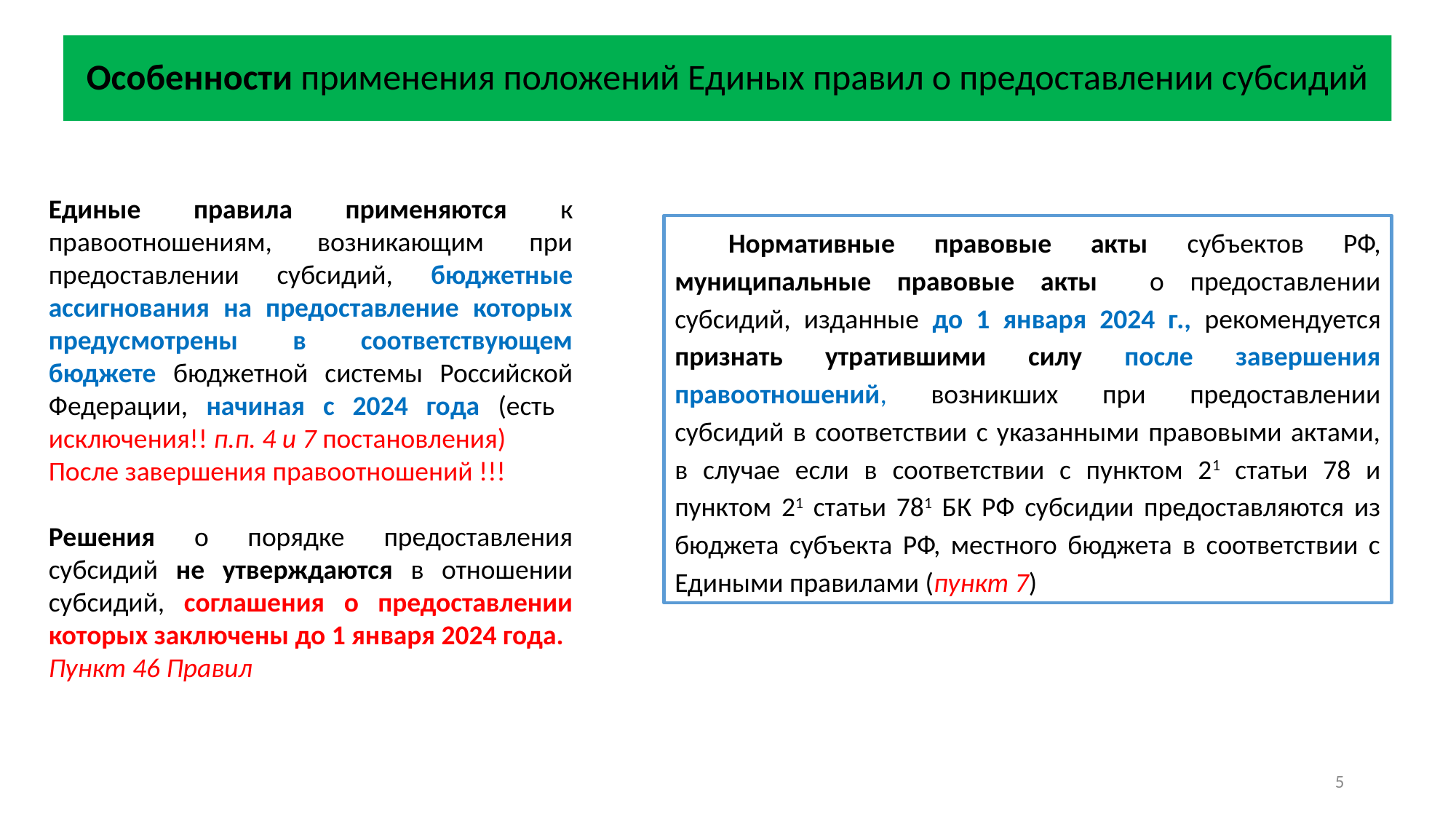

# Особенности применения положений Единых правил о предоставлении субсидий

Единые правила применяются к правоотношениям, возникающим при предоставлении субсидий, бюджетные ассигнования на предоставление которых предусмотрены в соответствующем бюджете бюджетной системы Российской Федерации, начиная с 2024 года (есть  исключения!! п.п. 4 и 7 постановления)
После завершения правоотношений !!!

Решения о порядке предоставления субсидий не утверждаются в отношении субсидий, соглашения о предоставлении которых заключены до 1 января 2024 года.
Пункт 46 Правил
Нормативные правовые акты субъектов РФ, муниципальные правовые акты  о предоставлении субсидий, изданные до 1 января 2024 г., рекомендуется признать утратившими силу после завершения правоотношений, возникших при предоставлении субсидий в соответствии с указанными правовыми актами, в случае если в соответствии с пунктом 21 статьи 78 и пунктом 21 статьи 781 БК РФ субсидии предоставляются из бюджета субъекта РФ, местного бюджета в соответствии с Едиными правилами (пункт 7)

5